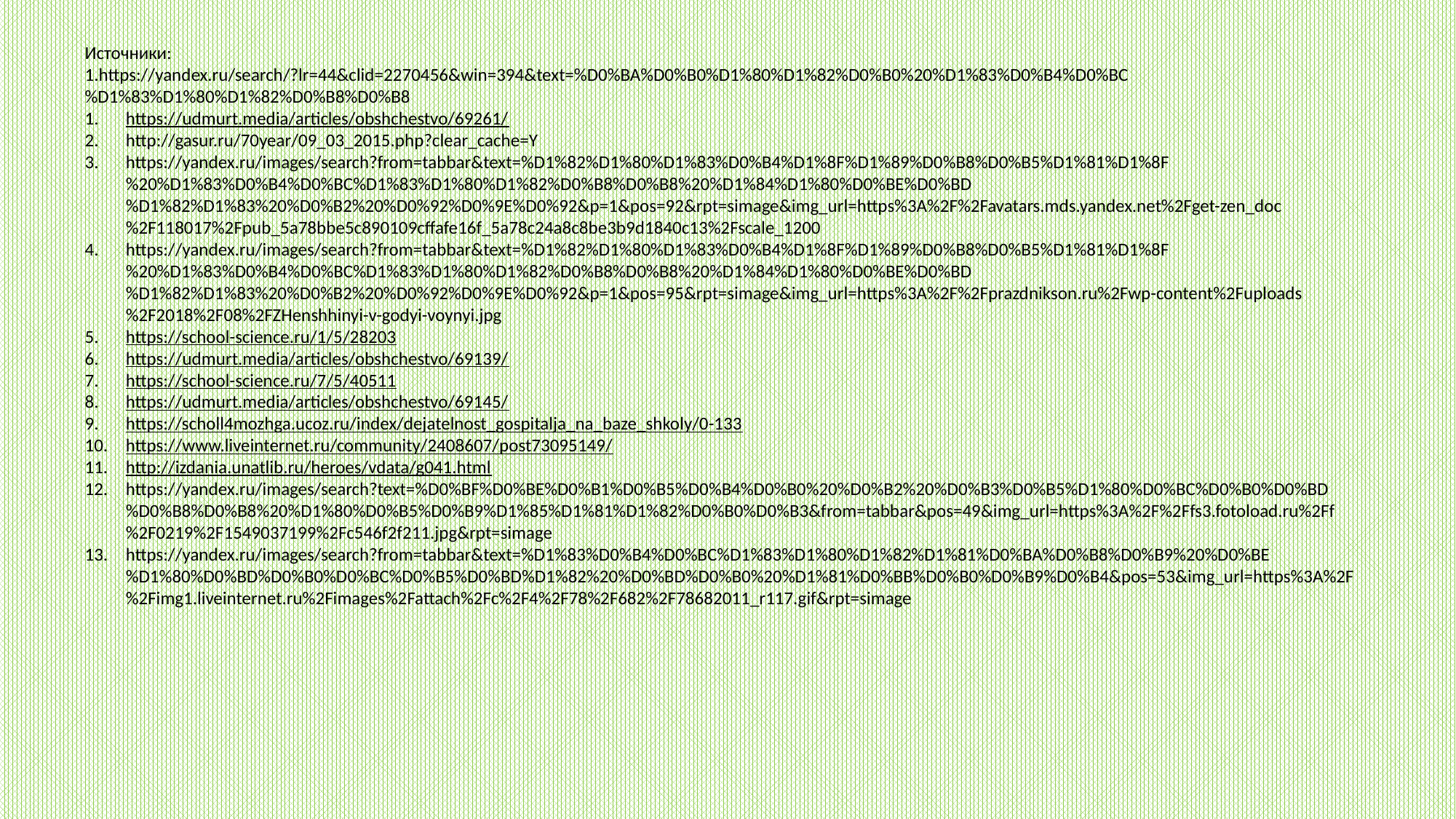

Источники:
1.https://yandex.ru/search/?lr=44&clid=2270456&win=394&text=%D0%BA%D0%B0%D1%80%D1%82%D0%B0%20%D1%83%D0%B4%D0%BC%D1%83%D1%80%D1%82%D0%B8%D0%B8
https://udmurt.media/articles/obshchestvo/69261/
http://gasur.ru/70year/09_03_2015.php?clear_cache=Y
https://yandex.ru/images/search?from=tabbar&text=%D1%82%D1%80%D1%83%D0%B4%D1%8F%D1%89%D0%B8%D0%B5%D1%81%D1%8F%20%D1%83%D0%B4%D0%BC%D1%83%D1%80%D1%82%D0%B8%D0%B8%20%D1%84%D1%80%D0%BE%D0%BD%D1%82%D1%83%20%D0%B2%20%D0%92%D0%9E%D0%92&p=1&pos=92&rpt=simage&img_url=https%3A%2F%2Favatars.mds.yandex.net%2Fget-zen_doc%2F118017%2Fpub_5a78bbe5c890109cffafe16f_5a78c24a8c8be3b9d1840c13%2Fscale_1200
https://yandex.ru/images/search?from=tabbar&text=%D1%82%D1%80%D1%83%D0%B4%D1%8F%D1%89%D0%B8%D0%B5%D1%81%D1%8F%20%D1%83%D0%B4%D0%BC%D1%83%D1%80%D1%82%D0%B8%D0%B8%20%D1%84%D1%80%D0%BE%D0%BD%D1%82%D1%83%20%D0%B2%20%D0%92%D0%9E%D0%92&p=1&pos=95&rpt=simage&img_url=https%3A%2F%2Fprazdnikson.ru%2Fwp-content%2Fuploads%2F2018%2F08%2FZHenshhinyi-v-godyi-voynyi.jpg
https://school-science.ru/1/5/28203
https://udmurt.media/articles/obshchestvo/69139/
https://school-science.ru/7/5/40511
https://udmurt.media/articles/obshchestvo/69145/
https://scholl4mozhga.ucoz.ru/index/dejatelnost_gospitalja_na_baze_shkoly/0-133
https://www.liveinternet.ru/community/2408607/post73095149/
http://izdania.unatlib.ru/heroes/vdata/g041.html
https://yandex.ru/images/search?text=%D0%BF%D0%BE%D0%B1%D0%B5%D0%B4%D0%B0%20%D0%B2%20%D0%B3%D0%B5%D1%80%D0%BC%D0%B0%D0%BD%D0%B8%D0%B8%20%D1%80%D0%B5%D0%B9%D1%85%D1%81%D1%82%D0%B0%D0%B3&from=tabbar&pos=49&img_url=https%3A%2F%2Ffs3.fotoload.ru%2Ff%2F0219%2F1549037199%2Fc546f2f211.jpg&rpt=simage
https://yandex.ru/images/search?from=tabbar&text=%D1%83%D0%B4%D0%BC%D1%83%D1%80%D1%82%D1%81%D0%BA%D0%B8%D0%B9%20%D0%BE%D1%80%D0%BD%D0%B0%D0%BC%D0%B5%D0%BD%D1%82%20%D0%BD%D0%B0%20%D1%81%D0%BB%D0%B0%D0%B9%D0%B4&pos=53&img_url=https%3A%2F%2Fimg1.liveinternet.ru%2Fimages%2Fattach%2Fc%2F4%2F78%2F682%2F78682011_r117.gif&rpt=simage